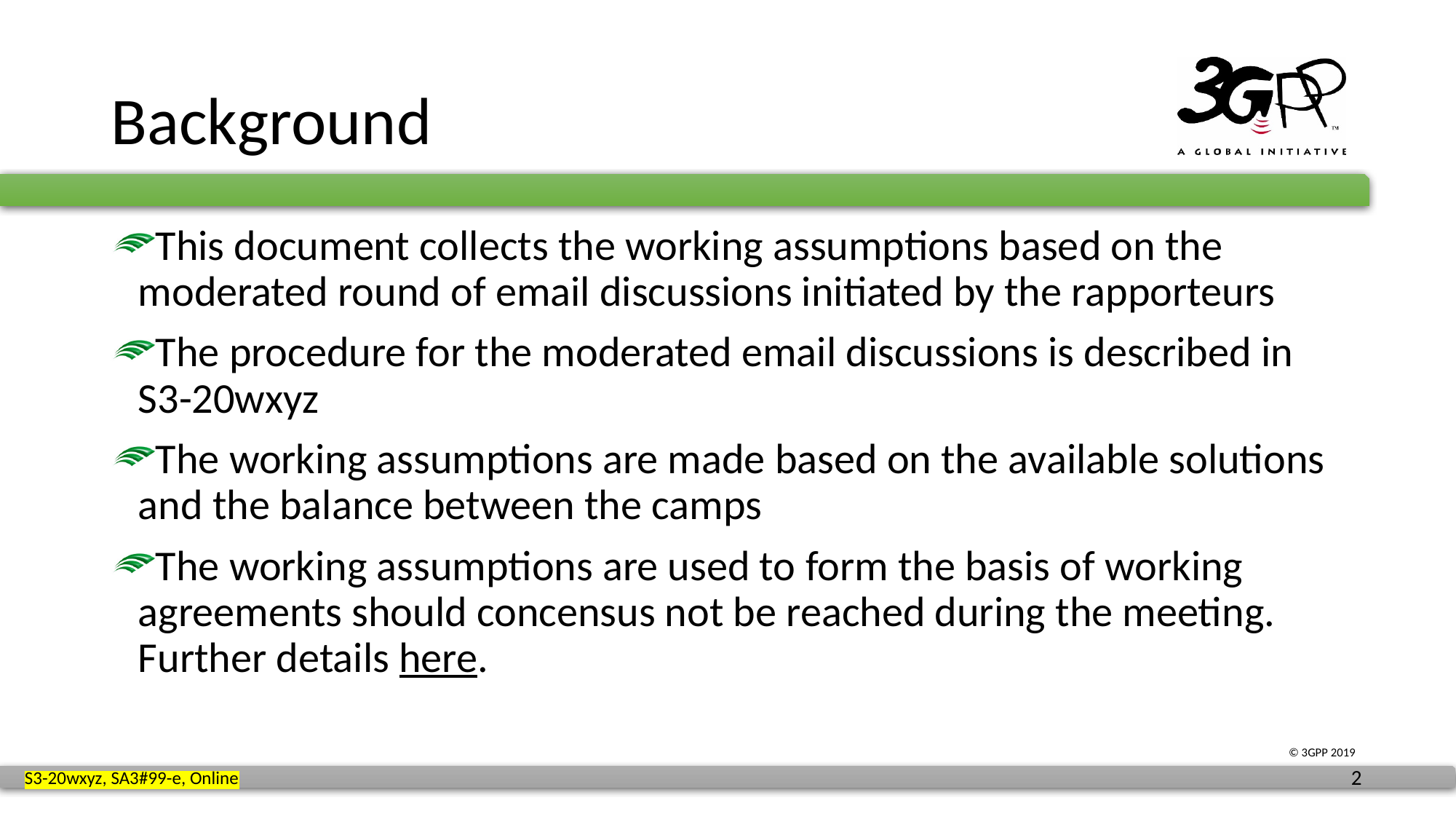

# Background
This document collects the working assumptions based on the moderated round of email discussions initiated by the rapporteurs
The procedure for the moderated email discussions is described in S3-20wxyz
The working assumptions are made based on the available solutions and the balance between the camps
The working assumptions are used to form the basis of working agreements should concensus not be reached during the meeting. Further details here.